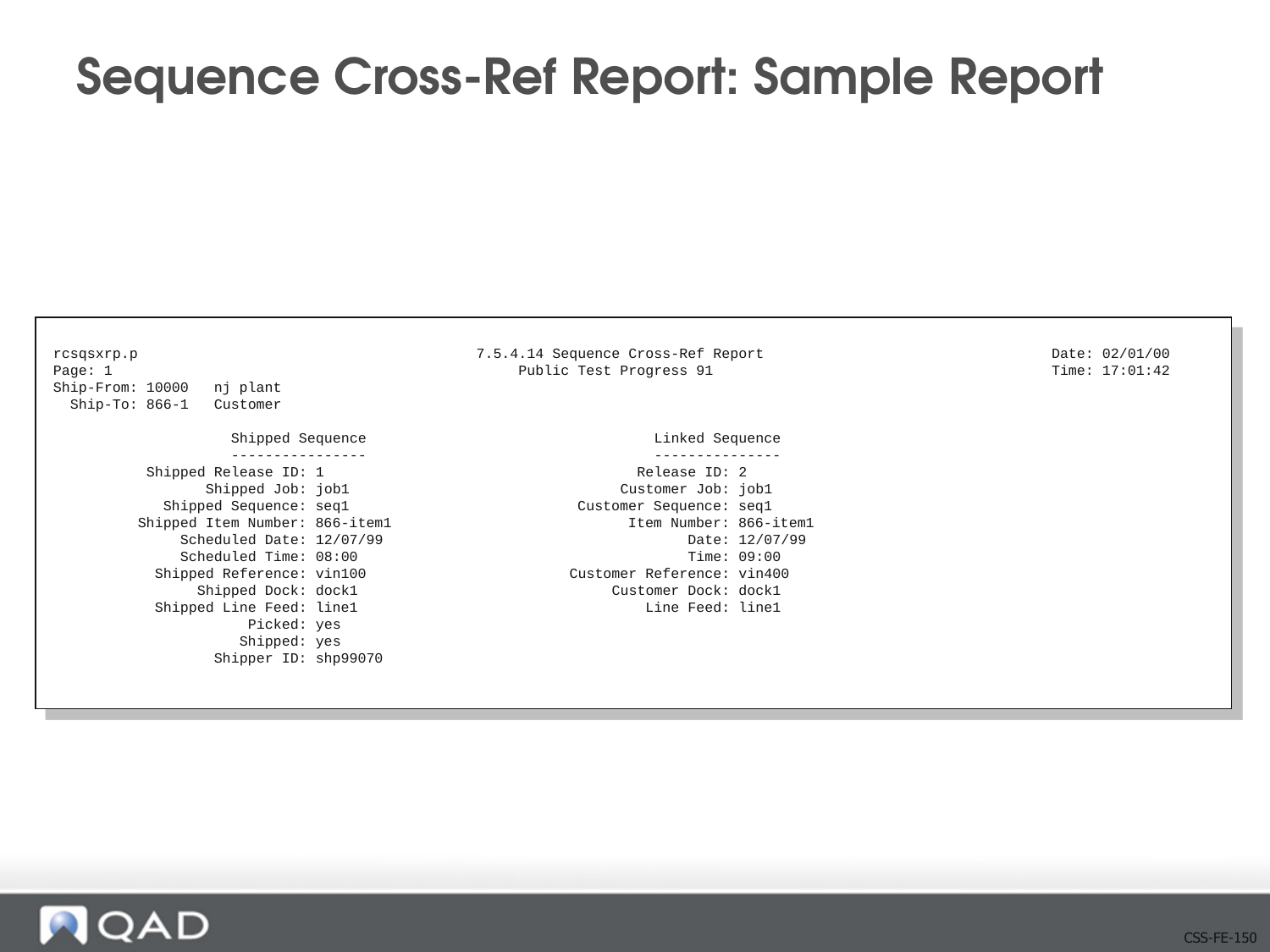

# Sequence Cross-Ref Report: Sample Report

rcsqsxrp.p                                        7.5.4.14 Sequence Cross-Ref Report                                  Date: 02/01/00
Page: 1                                                Public Test Progress 91                                        Time: 17:01:42
Ship-From: 10000   nj plant
  Ship-To: 866-1   Customer

                     Shipped Sequence                                  Linked Sequence
                     ----------------                                  ---------------
           Shipped Release ID: 1                                     Release ID: 2
                  Shipped Job: job1                                Customer Job: job1
             Shipped Sequence: seq1                           Customer Sequence: seq1
          Shipped Item Number: 866-item1                            Item Number: 866-item1
               Scheduled Date: 12/07/99                                    Date: 12/07/99
               Scheduled Time: 08:00                                       Time: 09:00
            Shipped Reference: vin100                        Customer Reference: vin400
                 Shipped Dock: dock1                              Customer Dock: dock1
            Shipped Line Feed: line1                                  Line Feed: line1
                       Picked: yes
                      Shipped: yes
                   Shipper ID: shp99070

CSS-FE-150